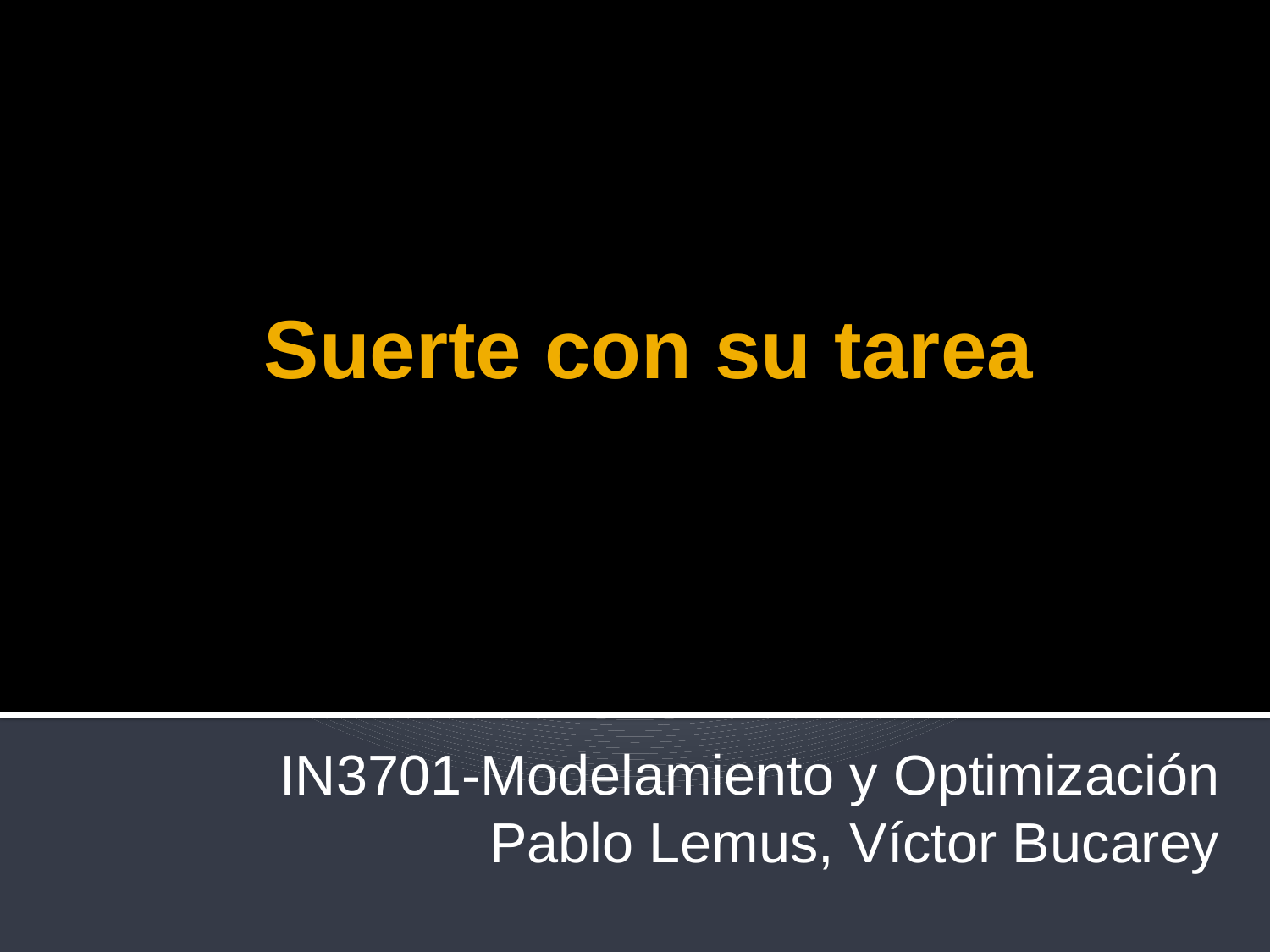

# Suerte con su tarea
IN3701-Modelamiento y Optimización
Pablo Lemus, Víctor Bucarey